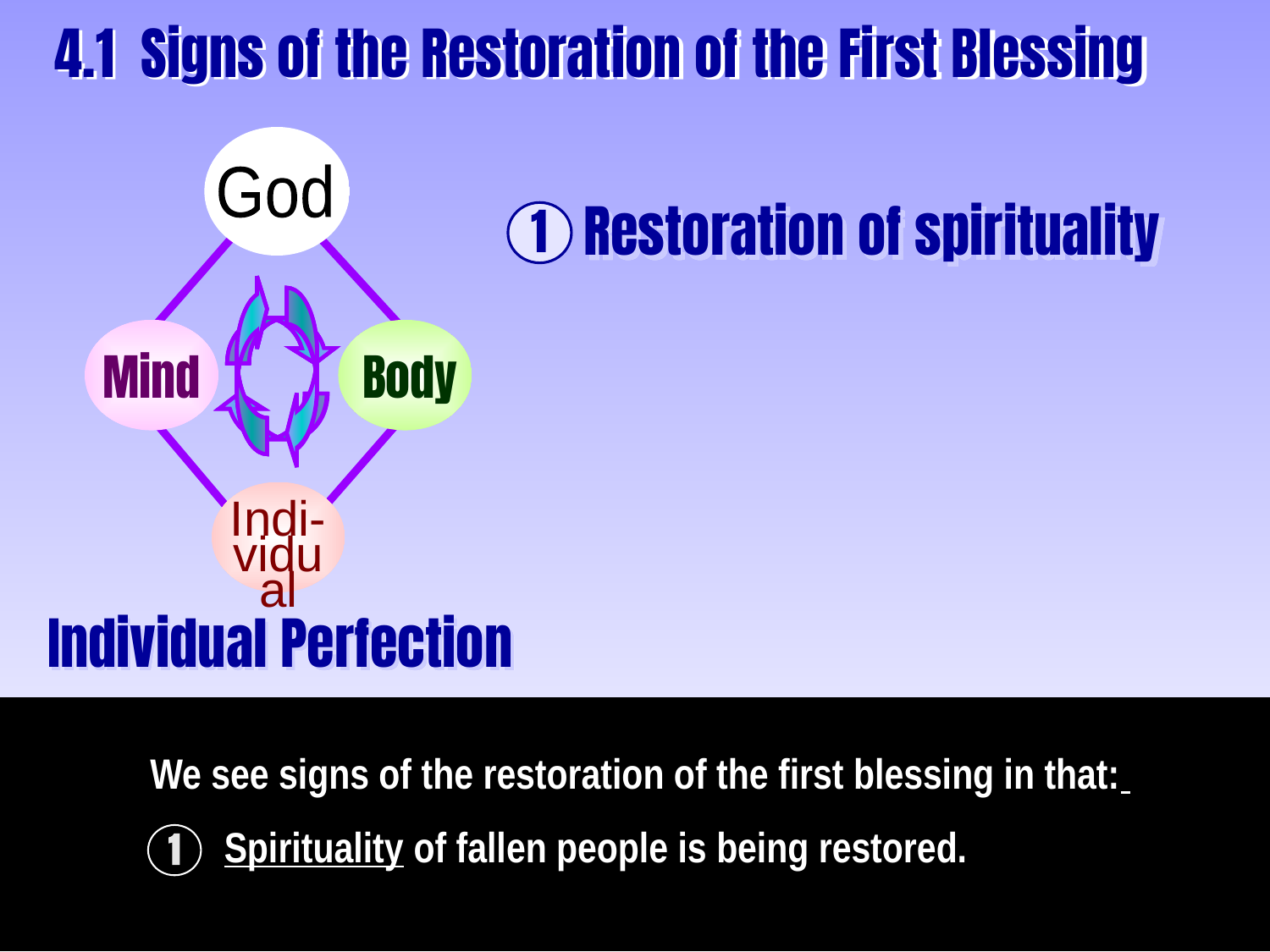

4.1  Signs of the Restoration of the First Blessing

God

Mind

Body

Indi-
vidual

Restoration of spirituality
1
Individual Perfection

We see signs of the restoration of the first blessing in that:
Spirituality of fallen people is being restored.
1